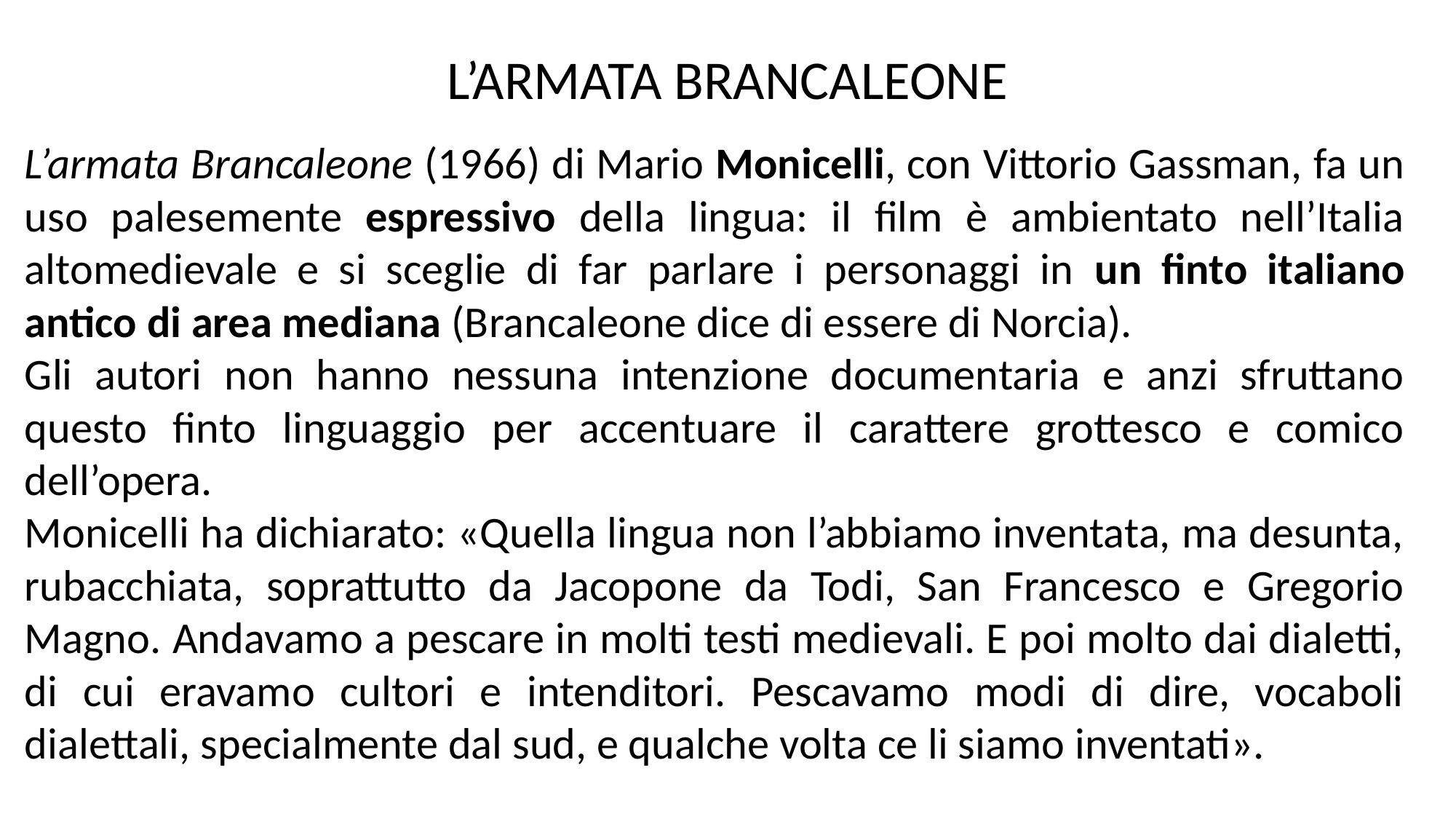

L’ARMATA BRANCALEONE
L’armata Brancaleone (1966) di Mario Monicelli, con Vittorio Gassman, fa un uso palesemente espressivo della lingua: il film è ambientato nell’Italia altomedievale e si sceglie di far parlare i personaggi in un finto italiano antico di area mediana (Brancaleone dice di essere di Norcia).
Gli autori non hanno nessuna intenzione documentaria e anzi sfruttano questo finto linguaggio per accentuare il carattere grottesco e comico dell’opera.
Monicelli ha dichiarato: «Quella lingua non l’abbiamo inventata, ma desunta, rubacchiata, soprattutto da Jacopone da Todi, San Francesco e Gregorio Magno. Andavamo a pescare in molti testi medievali. E poi molto dai dialetti, di cui eravamo cultori e intenditori. Pescavamo modi di dire, vocaboli dialettali, specialmente dal sud, e qualche volta ce li siamo inventati».